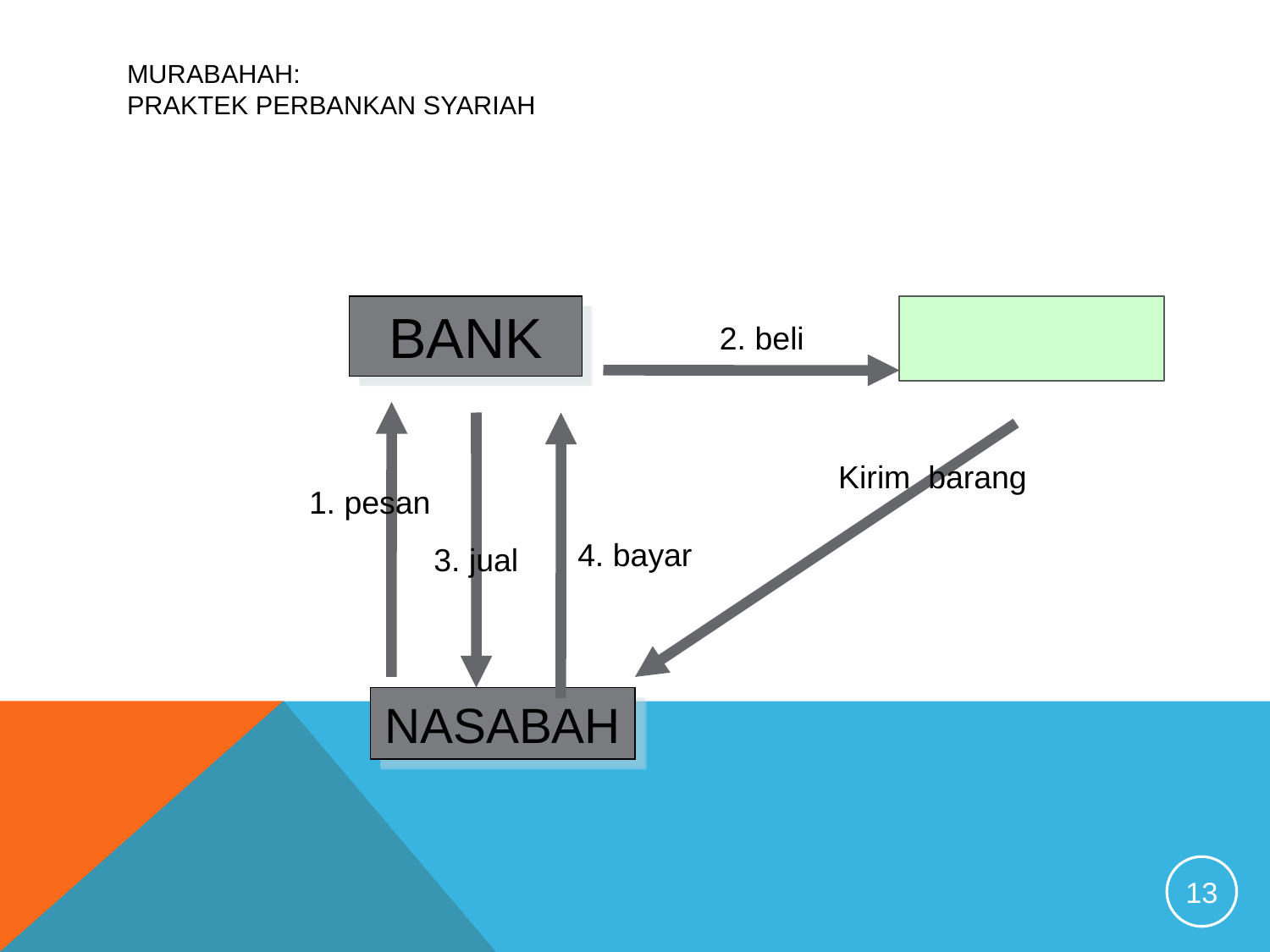

# MURABAHAH: Praktek Perbankan Syariah
BANK
PIHAK III

2. beli

Kirim  barang
1. pesan
4. bayar
3. jual
NASABAH
13